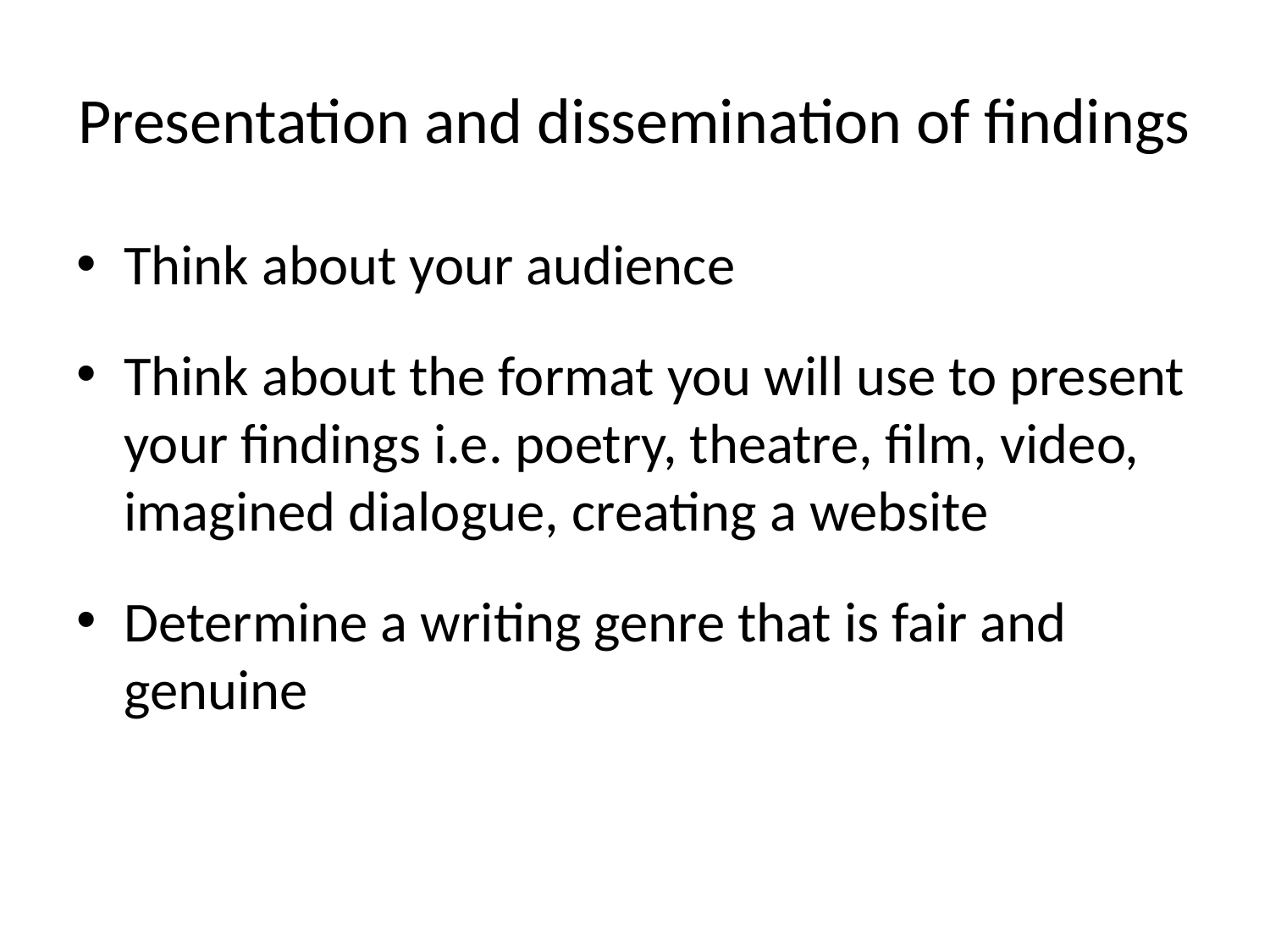

# Presentation and dissemination of findings
Think about your audience
Think about the format you will use to present your findings i.e. poetry, theatre, film, video, imagined dialogue, creating a website
Determine a writing genre that is fair and genuine